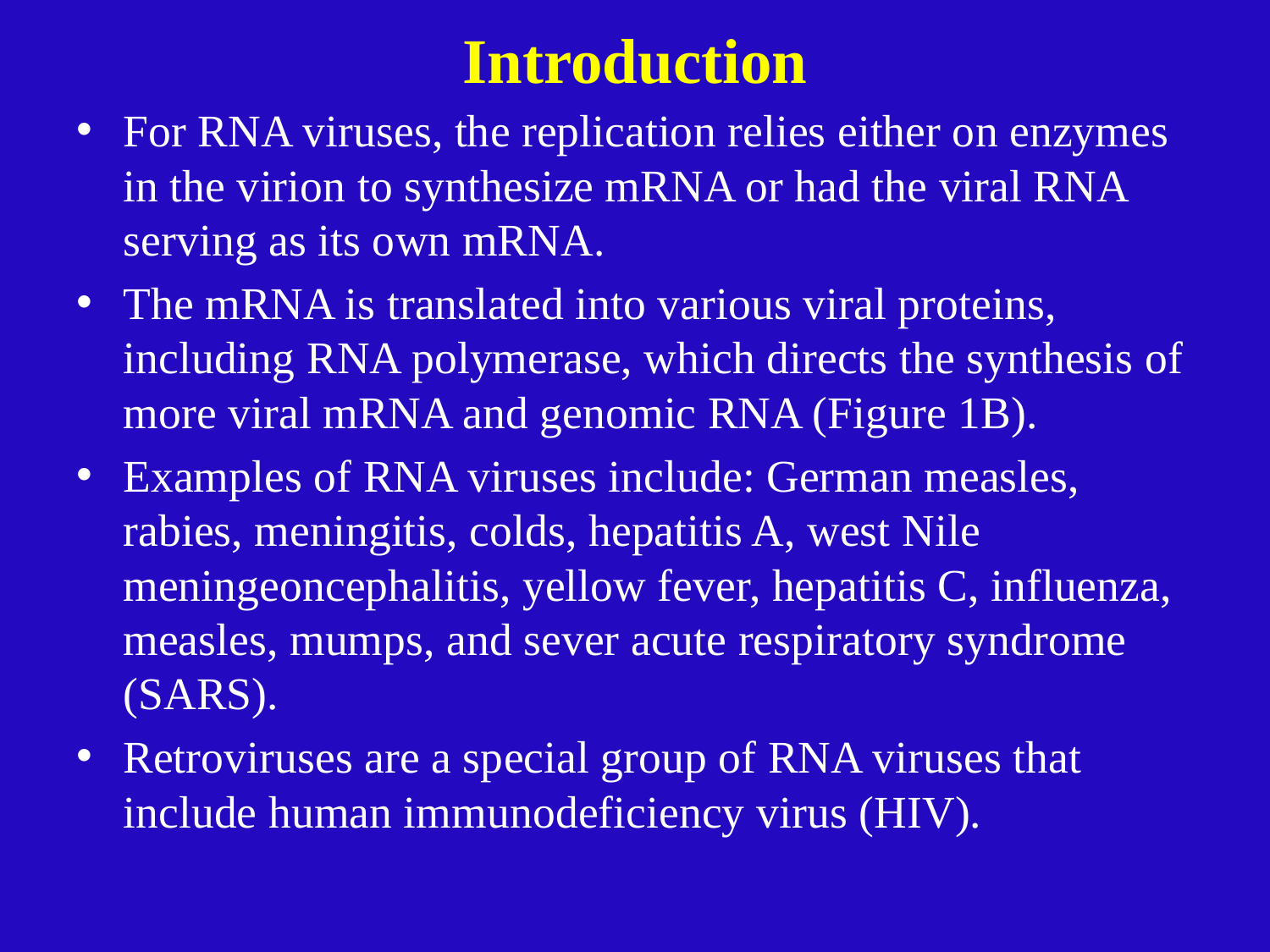

# Introduction
For RNA viruses, the replication relies either on enzymes in the virion to synthesize mRNA or had the viral RNA serving as its own mRNA.
The mRNA is translated into various viral proteins, including RNA polymerase, which directs the synthesis of more viral mRNA and genomic RNA (Figure 1B).
Examples of RNA viruses include: German measles, rabies, meningitis, colds, hepatitis A, west Nile meningeoncephalitis, yellow fever, hepatitis C, influenza, measles, mumps, and sever acute respiratory syndrome (SARS).
Retroviruses are a special group of RNA viruses that include human immunodeficiency virus (HIV).